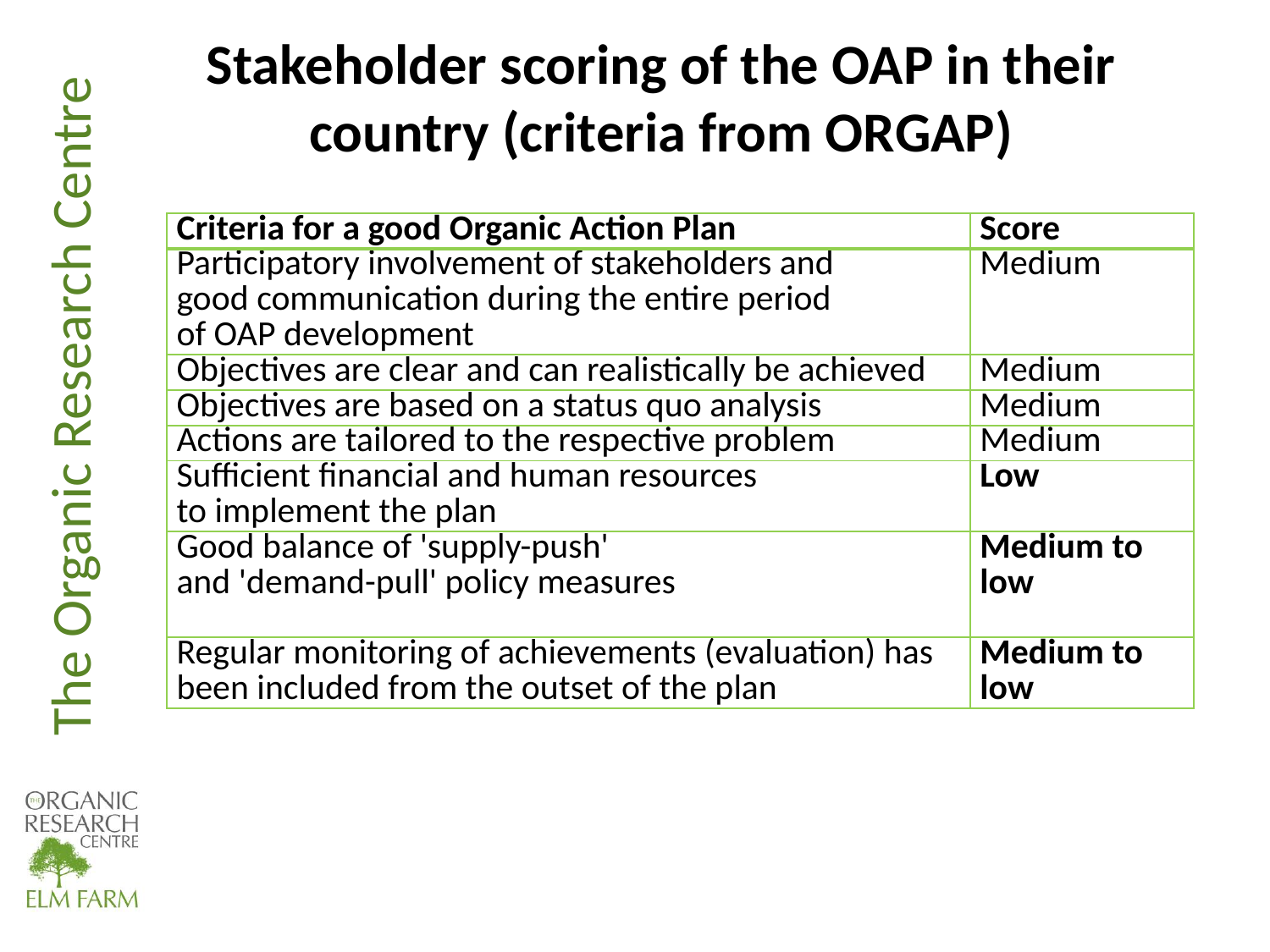

# Stakeholder scoring of the OAP in their country (criteria from ORGAP)
| Criteria for a good Organic Action Plan | Score |
| --- | --- |
| Participatory involvement of stakeholders and good communication during the entire period of OAP development | Medium |
| Objectives are clear and can realistically be achieved | Medium |
| Objectives are based on a status quo analysis | Medium |
| Actions are tailored to the respective problem | Medium |
| Sufficient financial and human resources to implement the plan | Low |
| Good balance of 'supply-push' and 'demand-pull' policy measures | Medium to low |
| Regular monitoring of achievements (evaluation) has been included from the outset of the plan | Medium to low |